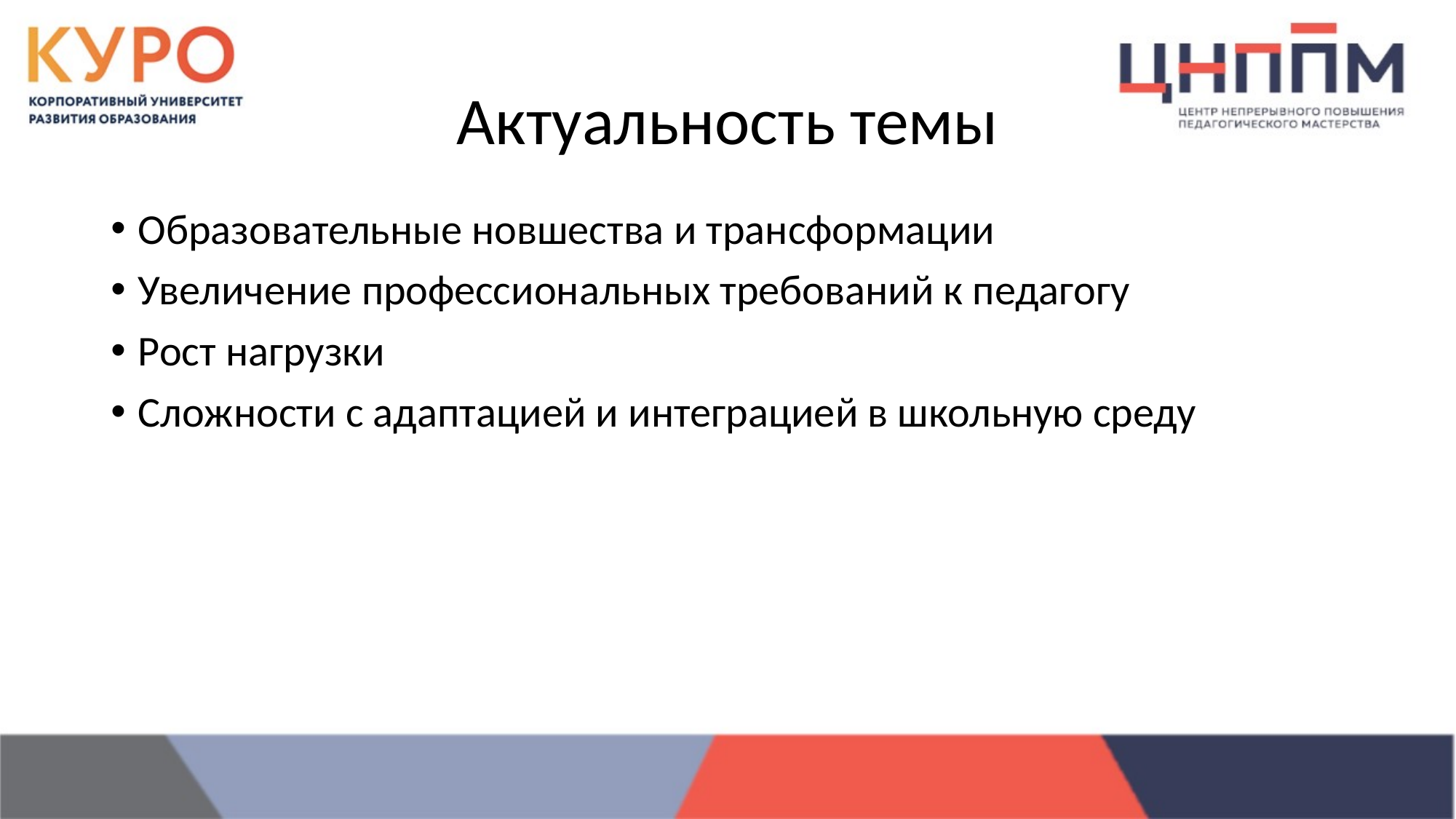

# Актуальность темы
Образовательные новшества и трансформации
Увеличение профессиональных требований к педагогу
Рост нагрузки
Сложности с адаптацией и интеграцией в школьную среду